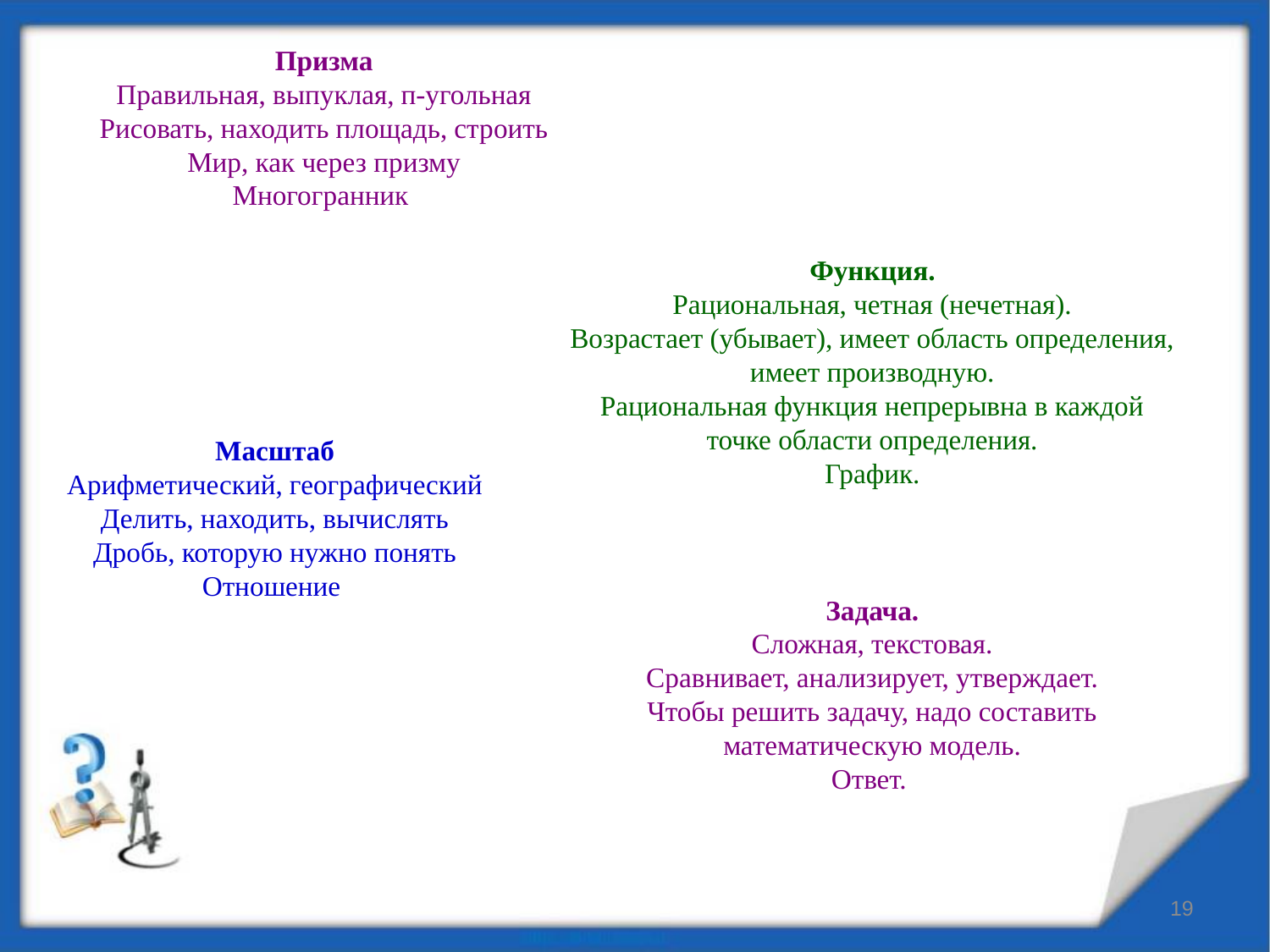

Призма
Правильная, выпуклая, п-угольная
Рисовать, находить площадь, строить
Мир, как через призму
Многогранник
Функция.
Рациональная, четная (нечетная).
Возрастает (убывает), имеет область определения, имеет производную.
Рациональная функция непрерывна в каждой точке области определения.
График.
Масштаб
Арифметический, географический
Делить, находить, вычислять
Дробь, которую нужно понять
Отношение
Задача.
Сложная, текстовая.
Сравнивает, анализирует, утверждает.
Чтобы решить задачу, надо составить математическую модель.
Ответ.
19